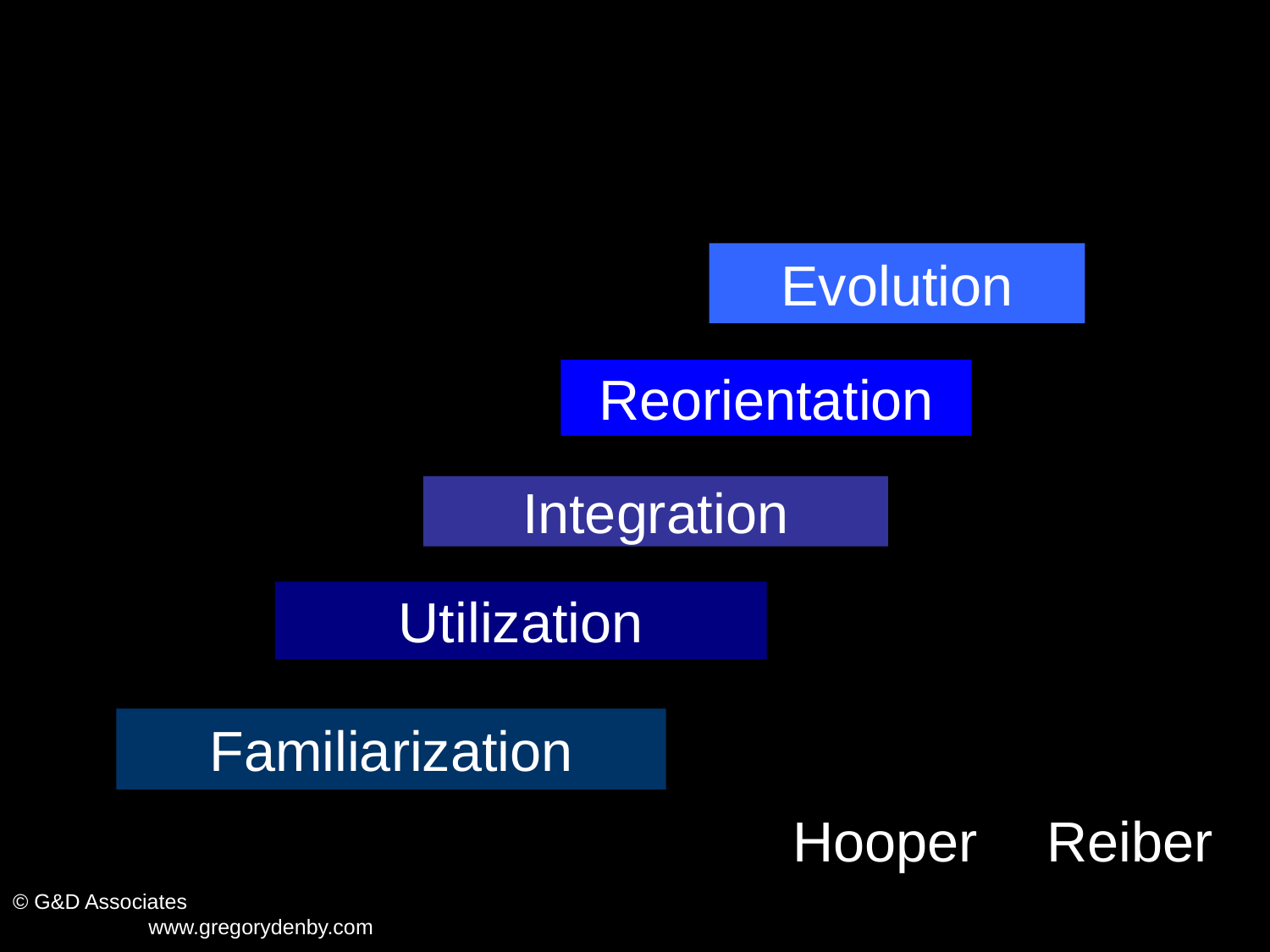

Evolution
#
Reorientation
Integration
Utilization
Familiarization
Hooper & Reiber
© G&D Associates                                                          www.gregorydenby.com